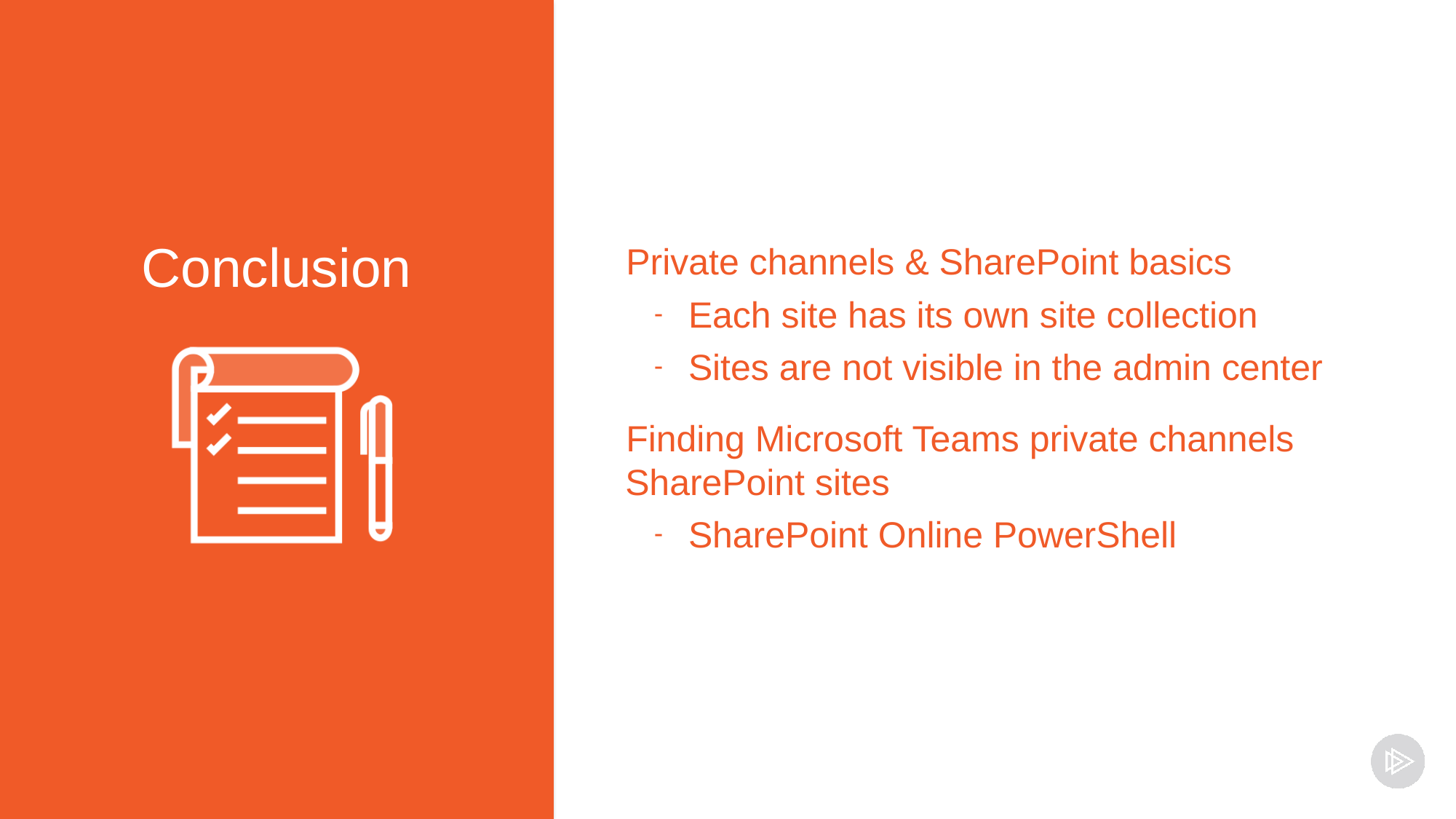

Private channels & SharePoint basics
Each site has its own site collection
Sites are not visible in the admin center
Finding Microsoft Teams private channels SharePoint sites
SharePoint Online PowerShell
Conclusion